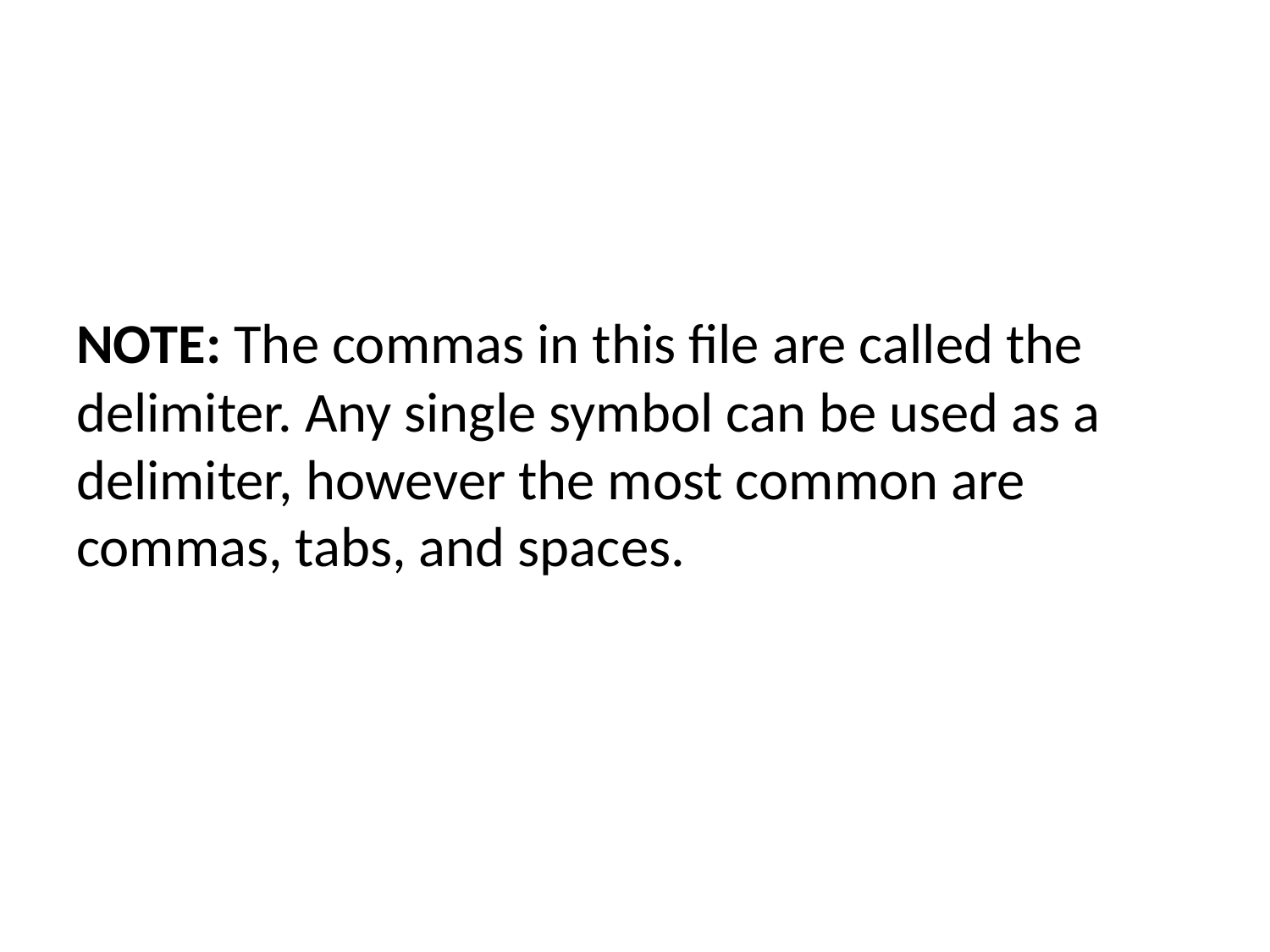

NOTE: The commas in this file are called the delimiter. Any single symbol can be used as a delimiter, however the most common are commas, tabs, and spaces.